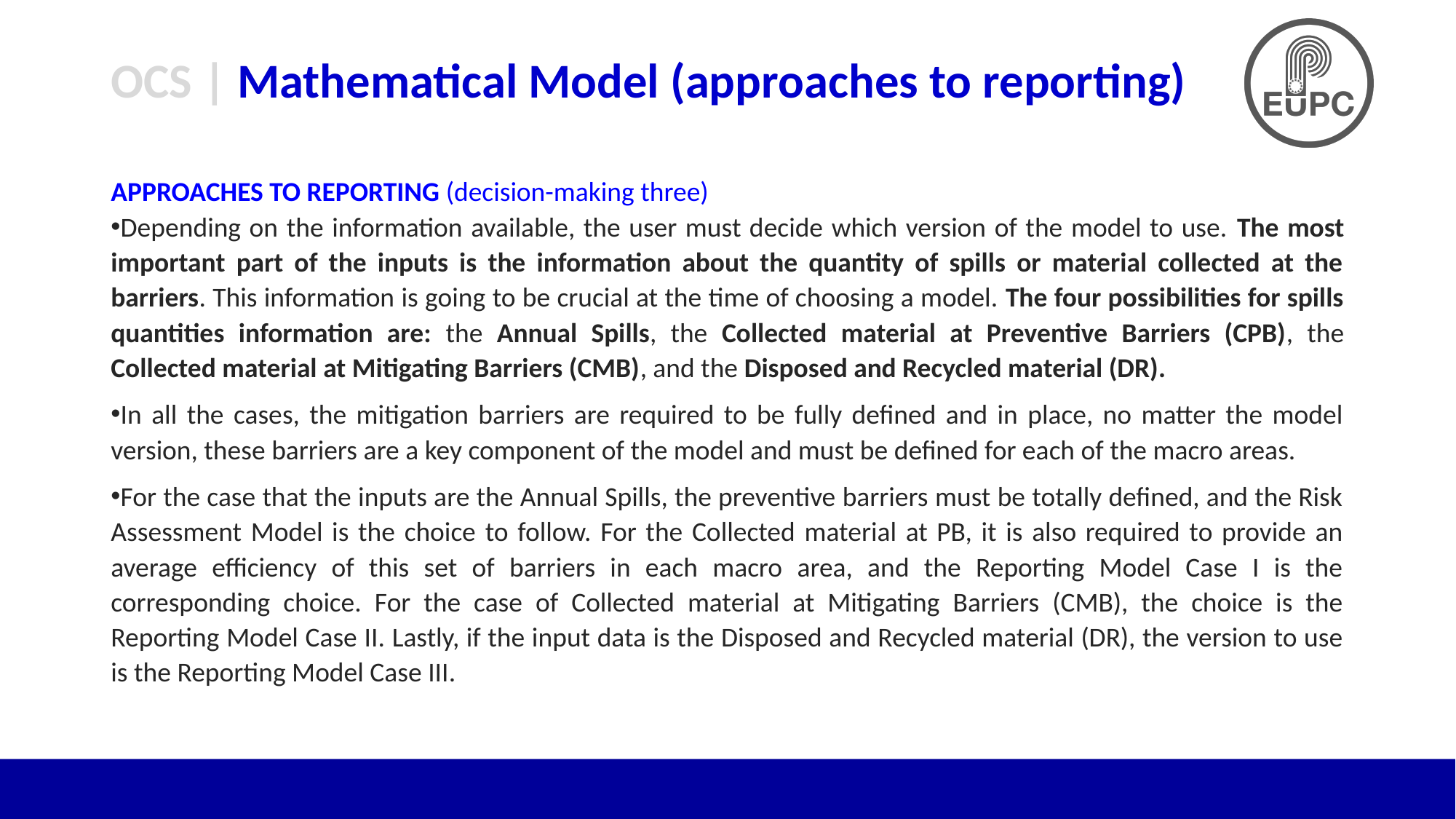

# OCS | Mathematical Model (approaches to reporting)
APPROACHES TO REPORTING (decision-making three)
Depending on the information available, the user must decide which version of the model to use. The most important part of the inputs is the information about the quantity of spills or material collected at the barriers. This information is going to be crucial at the time of choosing a model. The four possibilities for spills quantities information are: the Annual Spills, the Collected material at Preventive Barriers (CPB), the Collected material at Mitigating Barriers (CMB), and the Disposed and Recycled material (DR).
In all the cases, the mitigation barriers are required to be fully defined and in place, no matter the model version, these barriers are a key component of the model and must be defined for each of the macro areas.
For the case that the inputs are the Annual Spills, the preventive barriers must be totally defined, and the Risk Assessment Model is the choice to follow. For the Collected material at PB, it is also required to provide an average efficiency of this set of barriers in each macro area, and the Reporting Model Case I is the corresponding choice. For the case of Collected material at Mitigating Barriers (CMB), the choice is the Reporting Model Case II. Lastly, if the input data is the Disposed and Recycled material (DR), the version to use is the Reporting Model Case III.